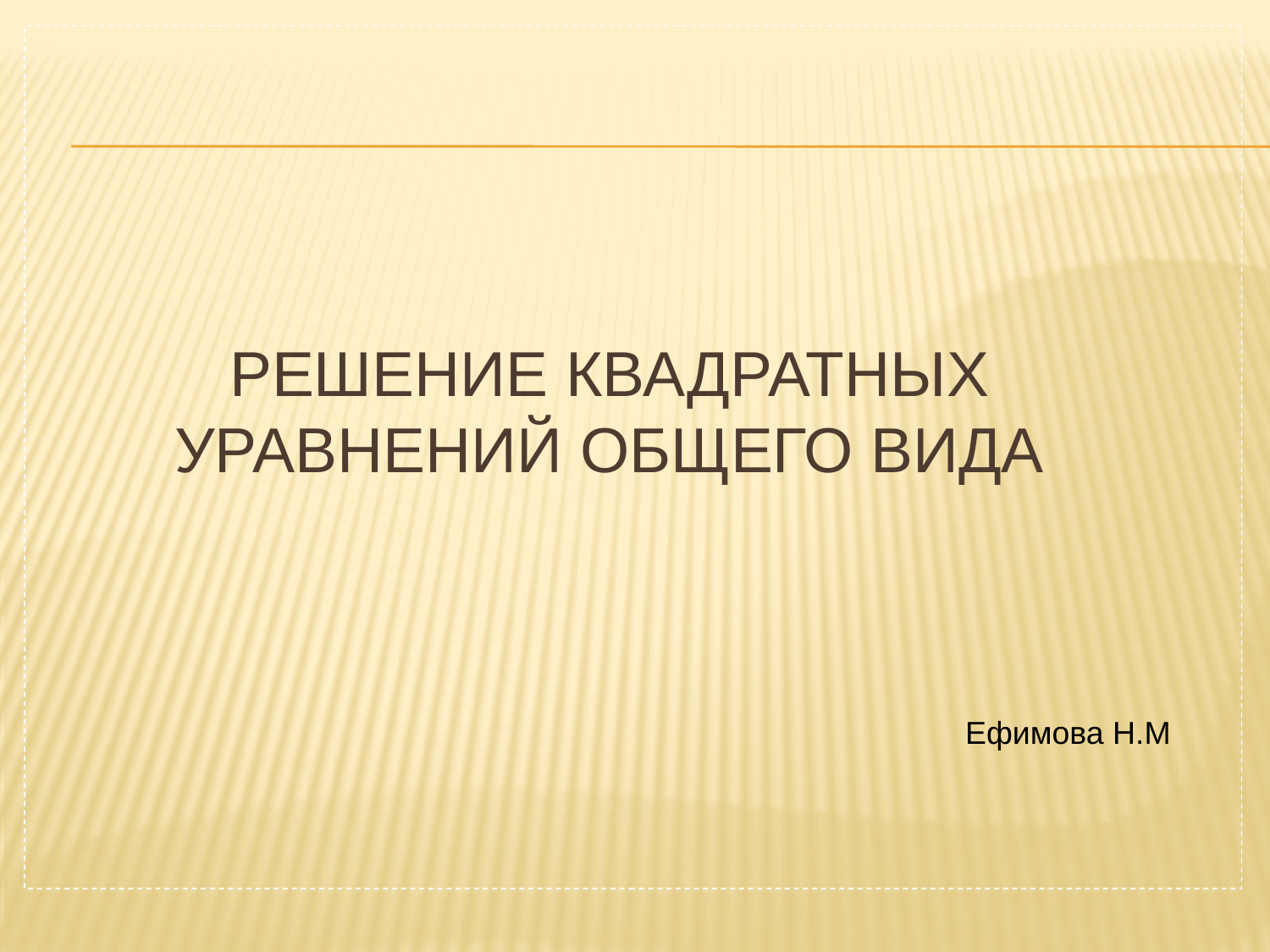

# Решение квадратных уравнений общего вида
Ефимова Н.М